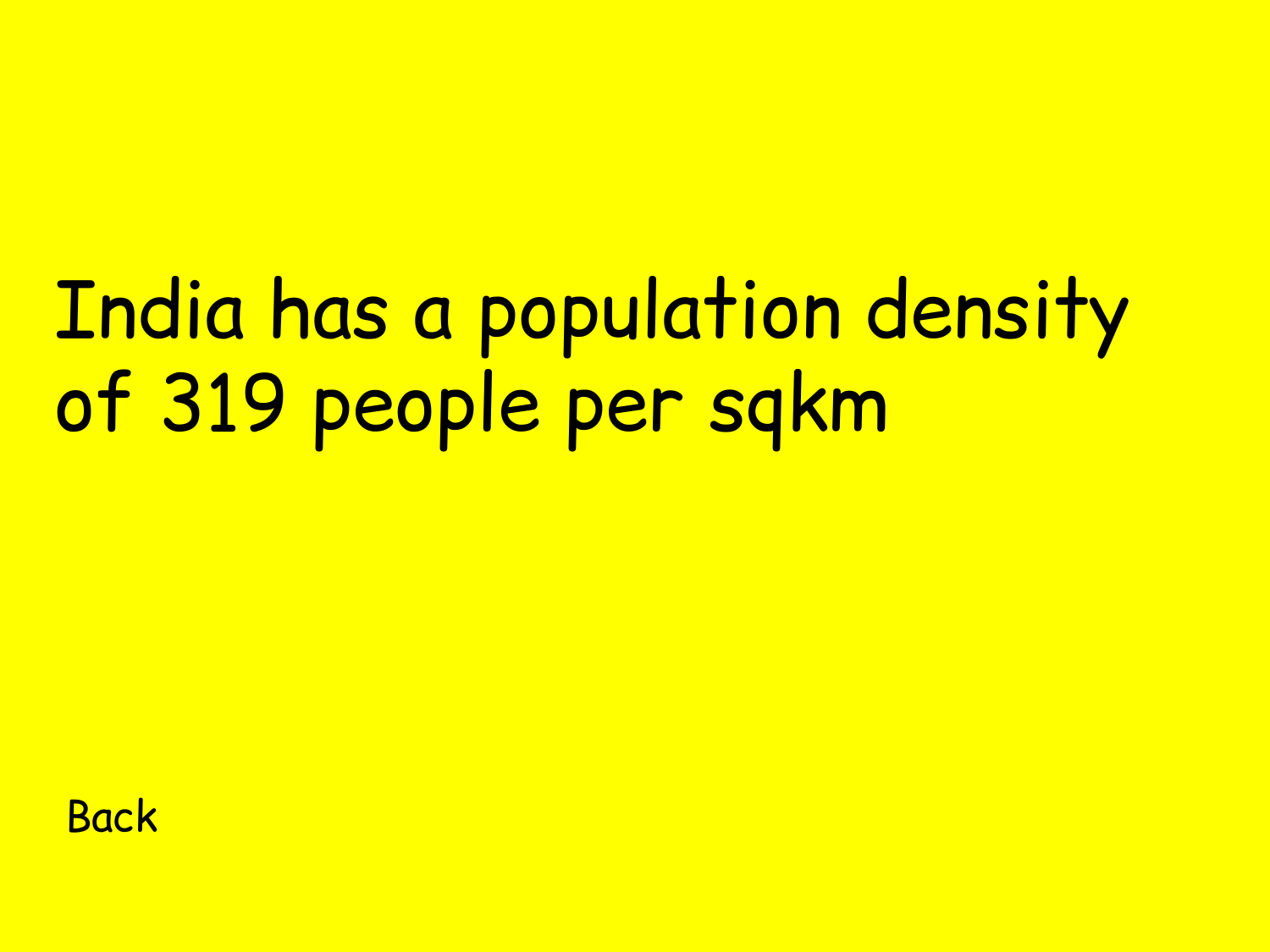

India has a population density of 319 people per sqkm
Back